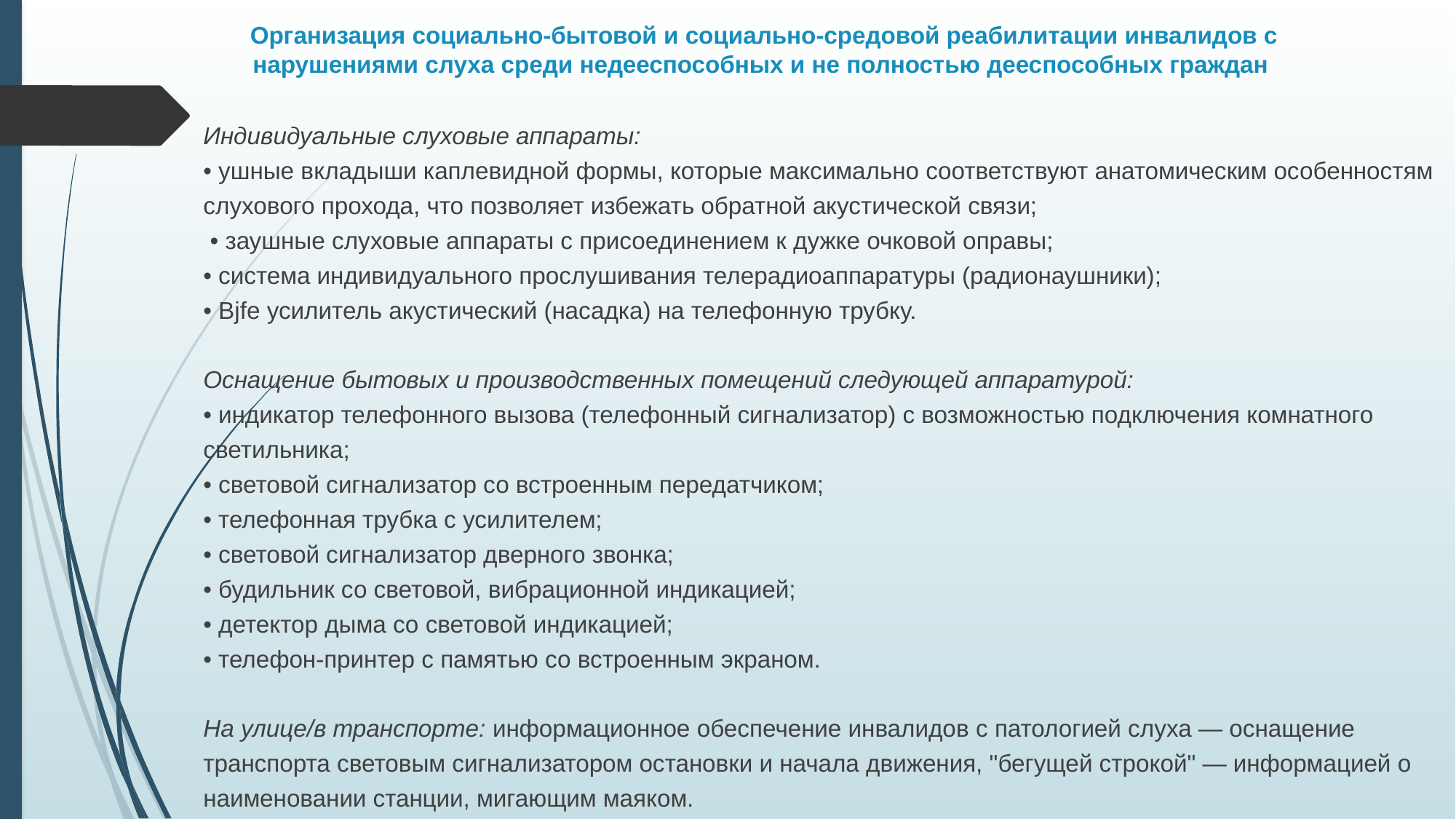

# Организация социально-бытовой и социально-средовой реабилитации инвалидов с нарушениями слуха среди недееспособных и не полностью дееспособных граждан
Индивидуальные слуховые аппараты:
• ушные вкладыши каплевидной формы, которые максимально соответствуют анатомическим особенностям слухового прохода, что позволяет избежать обратной акустической связи;
 • заушные слуховые аппараты с присоединением к дужке очковой оправы;
• система индивидуального прослушивания телерадиоаппаратуры (радионаушники);
• Bjfe усилитель акустический (насадка) на телефонную трубку.

Оснащение бытовых и производственных помещений следующей аппаратурой:
• индикатор телефонного вызова (телефонный сигнализатор) с возможностью подключения комнатного светильника;
• световой сигнализатор со встроенным передатчиком;
• телефонная трубка с усилителем;
• световой сигнализатор дверного звонка;
• будильник со световой, вибрационной индикацией;
• детектор дыма со световой индикацией;
• телефон-принтер с памятью со встроенным экраном.

На улице/в транспорте: информационное обеспечение инвалидов с патологией слуха — оснащение транспорта световым сигнализатором остановки и начала движения, "бегущей строкой" — информацией о наименовании станции, мигающим маяком.